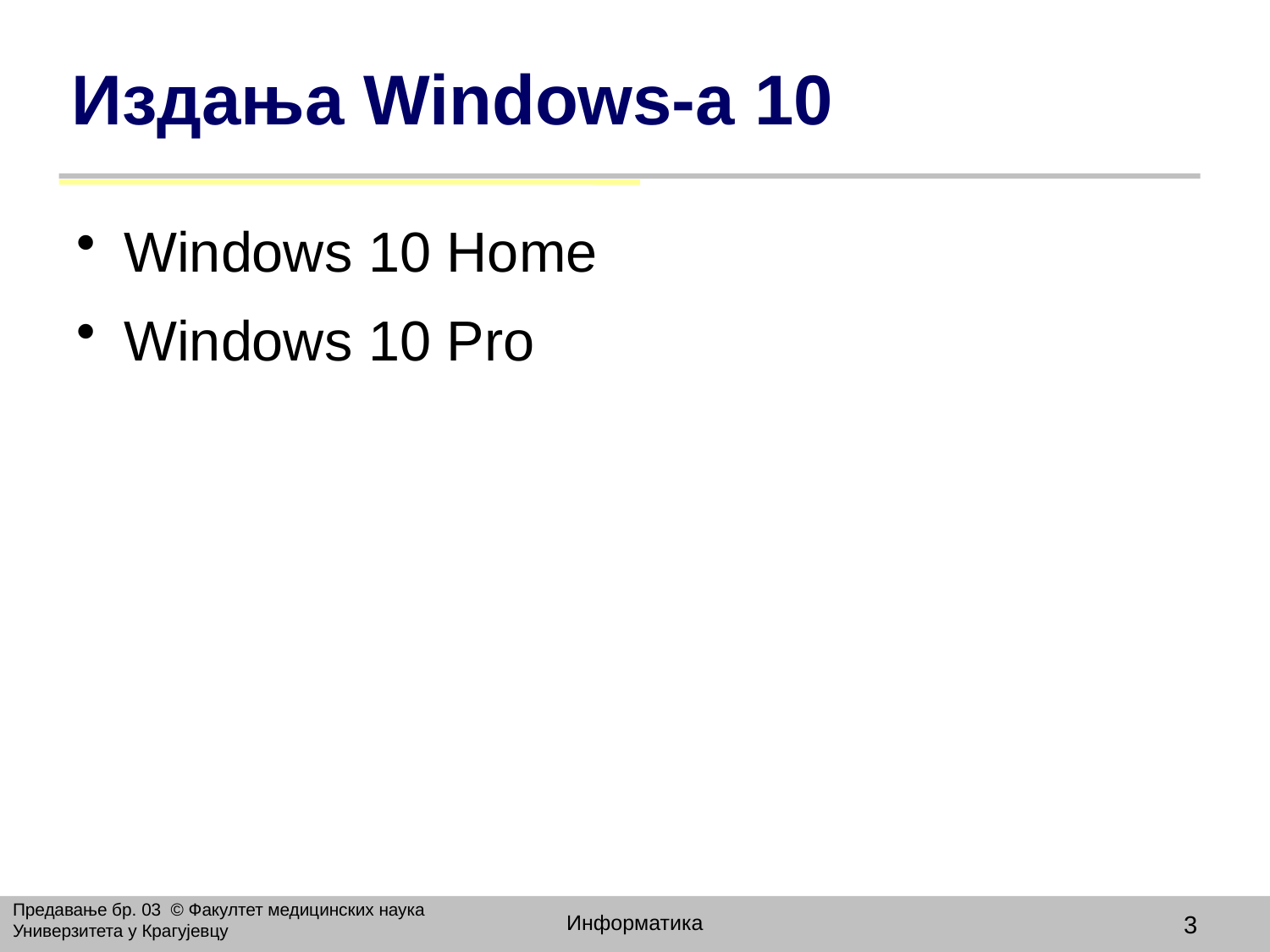

# Издања Windows-а 10
Windows 10 Home
Windows 10 Pro

Предавање бр. 03  © Факултет медицинских наука Универзитета у Крагујевцу
Информатика
3